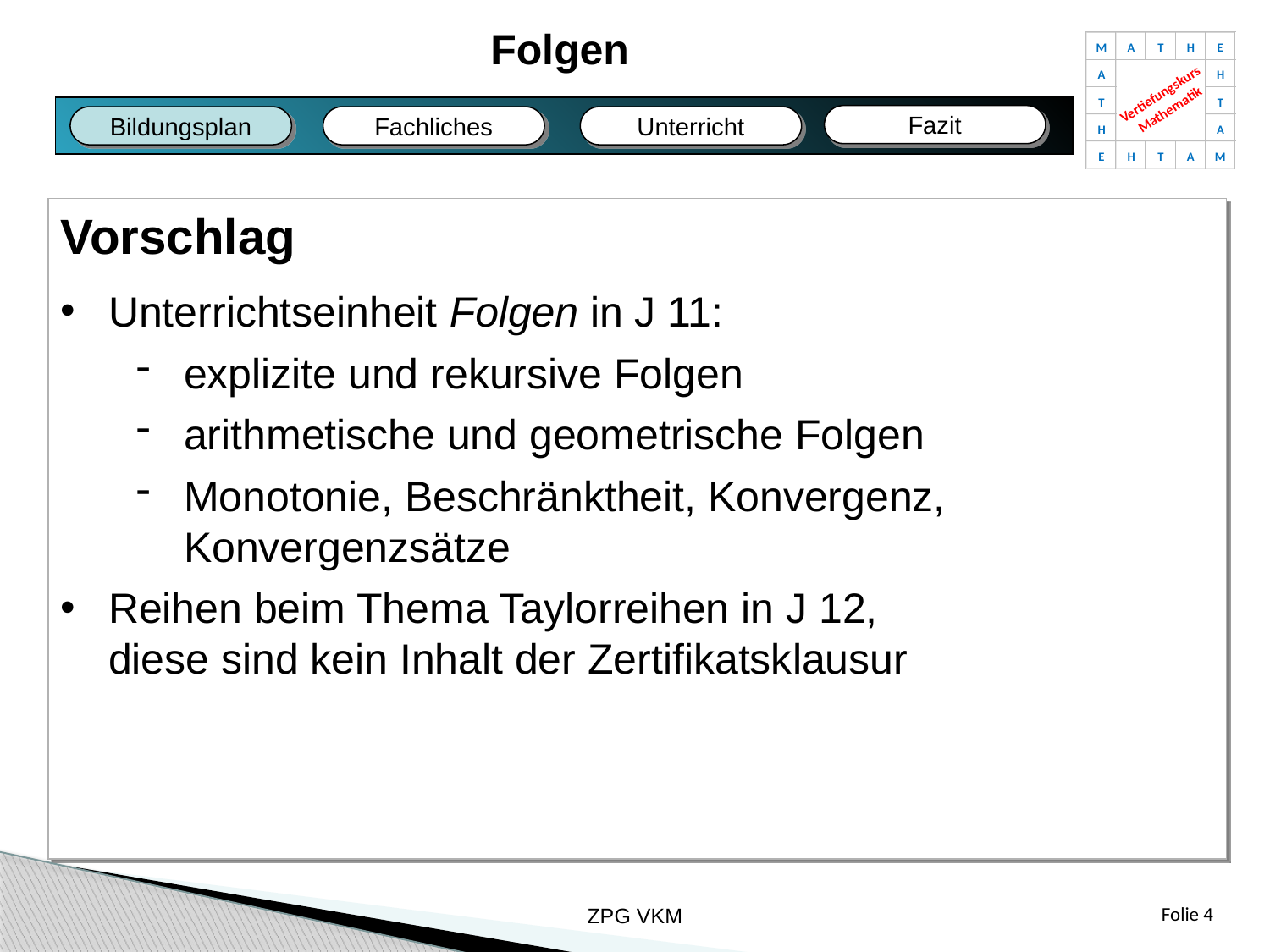

Folgen

M
A
T
H
E

A
H
Vertiefungskurs
Mathematik

T
T

H
A

E
H
T
A
M

Fazit
Fachliches
Bildungsplan
Unterricht
Fazit
Bildungsplan
Fachliches
Unterricht
Vorschlag
Unterrichtseinheit Folgen in J 11:
explizite und rekursive Folgen
arithmetische und geometrische Folgen
Monotonie, Beschränktheit, Konvergenz,
Konvergenzsätze
Reihen beim Thema Taylorreihen in J 12,
diese sind kein Inhalt der Zertifikatsklausur

ZPG VKM
Folie 4